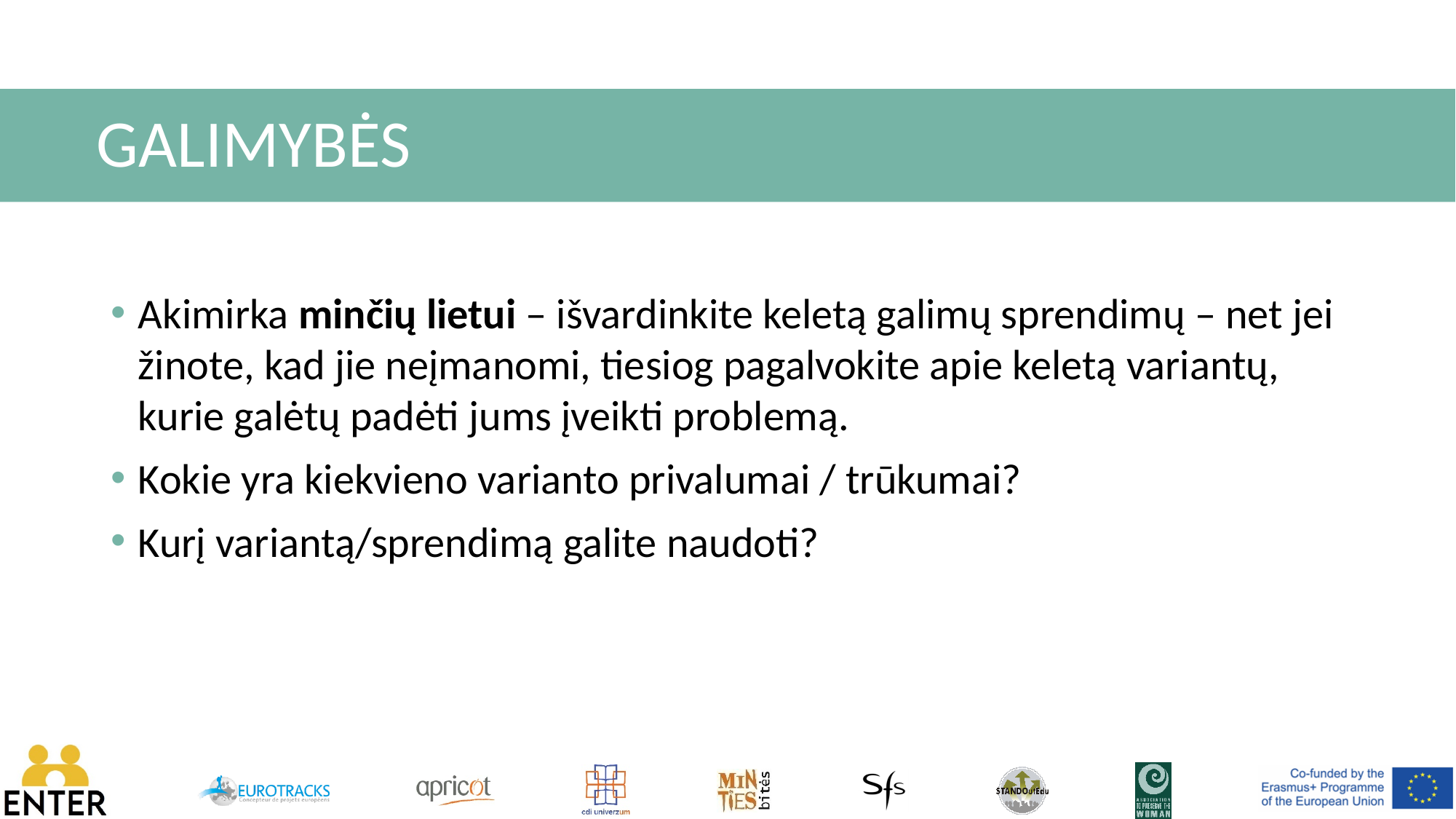

# GALIMYBĖS

Akimirka minčių lietui – išvardinkite keletą galimų sprendimų – net jei žinote, kad jie neįmanomi, tiesiog pagalvokite apie keletą variantų, kurie galėtų padėti jums įveikti problemą.
Kokie yra kiekvieno varianto privalumai / trūkumai?
Kurį variantą/sprendimą galite naudoti?